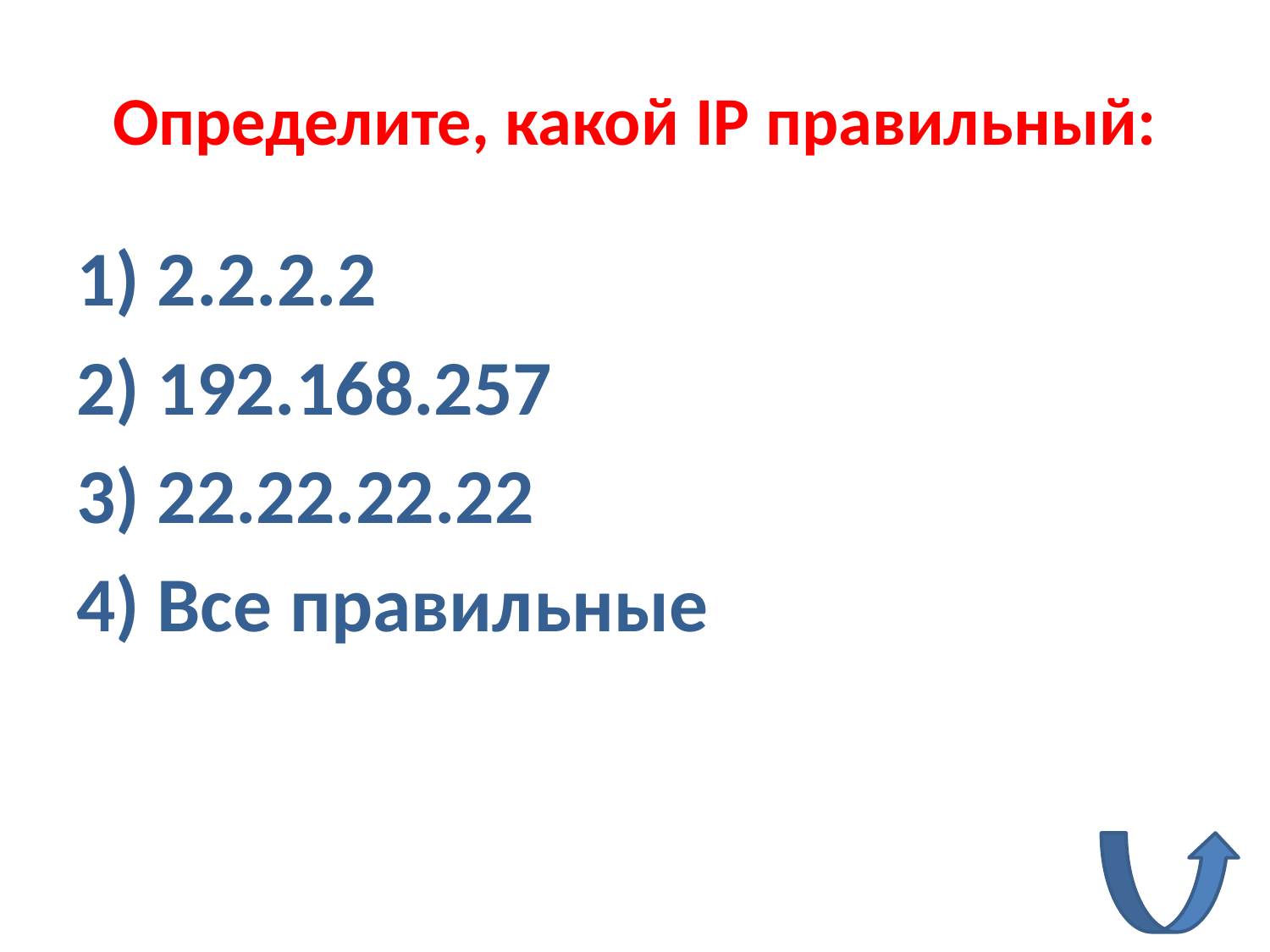

# Определите, какой IP правильный:
1) 2.2.2.2
2) 192.168.257
3) 22.22.22.22
4) Все правильные